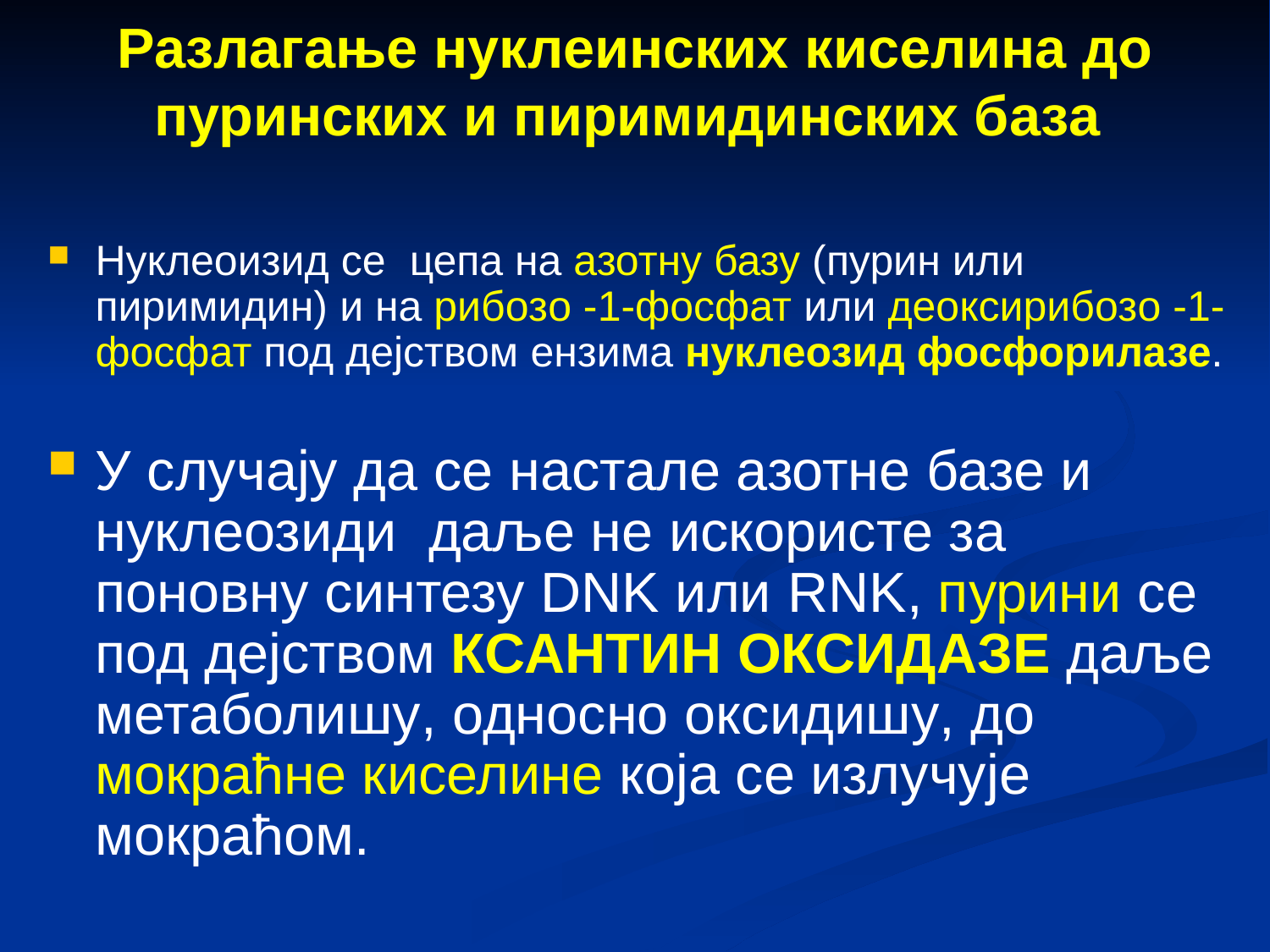

# Разлагање нуклеинских киселина до пуринских и пиримидинских база
Нуклеоизид се  цепа на азотну базу (пурин или пиримидин) и на рибозо -1-фосфат или деоксирибозо -1-фосфат под дејством ензима нуклеозид фосфорилазе.

У случају да се настале азотне базе и нуклеозиди  даље не искористе за поновну синтезу DNK или RNK, пурини се под дејством КСАНТИН ОКСИДАЗЕ даље метаболишу, односно оксидишу, до мокраћне киселине која се излучује мокраћом.